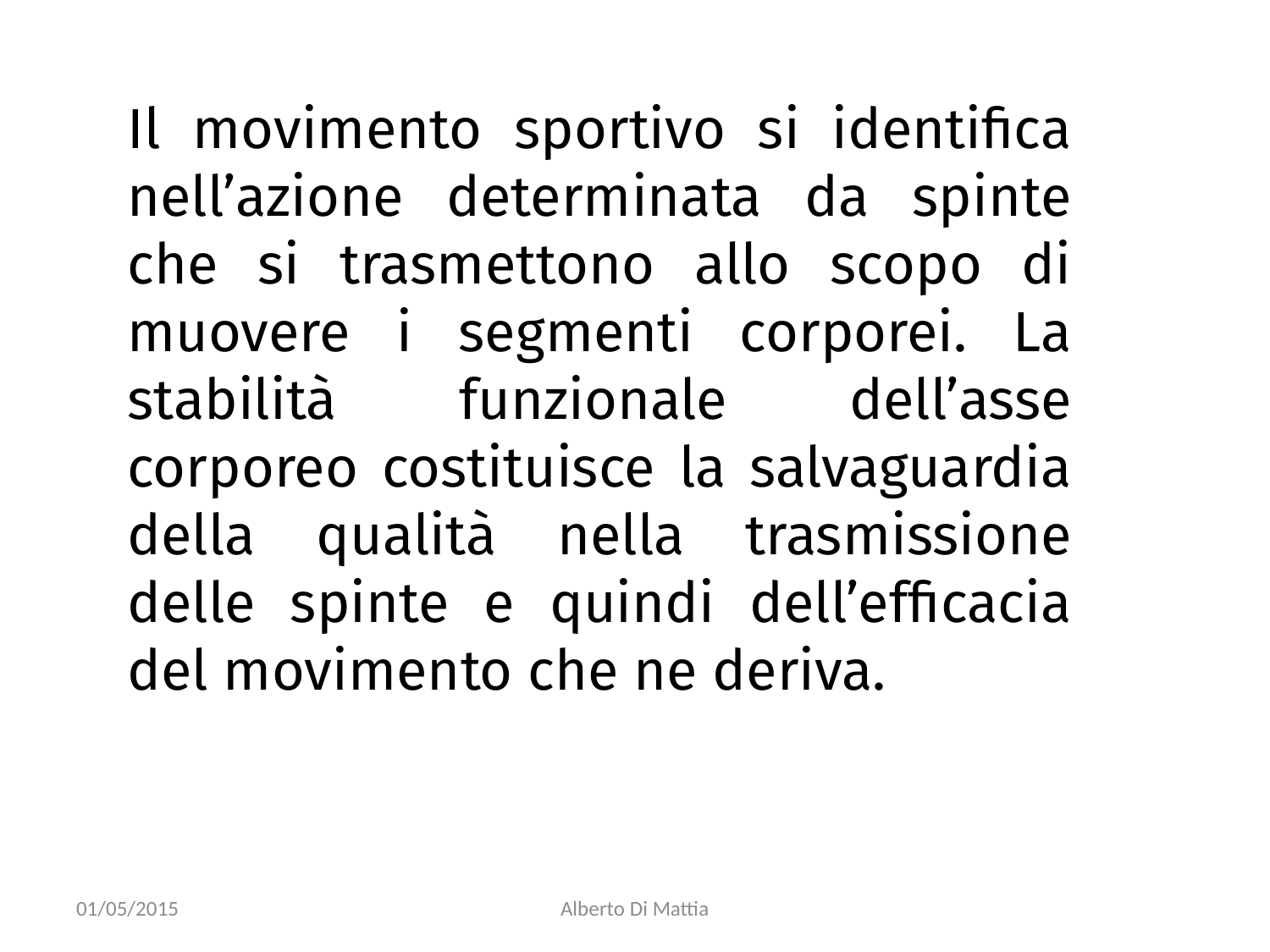

Il movimento sportivo si identifica nell’azione determinata da spinte che si trasmettono allo scopo di muovere i segmenti corporei. La stabilità funzionale dell’asse corporeo costituisce la salvaguardia della qualità nella trasmissione delle spinte e quindi dell’efficacia del movimento che ne deriva.
01/05/2015
Alberto Di Mattia